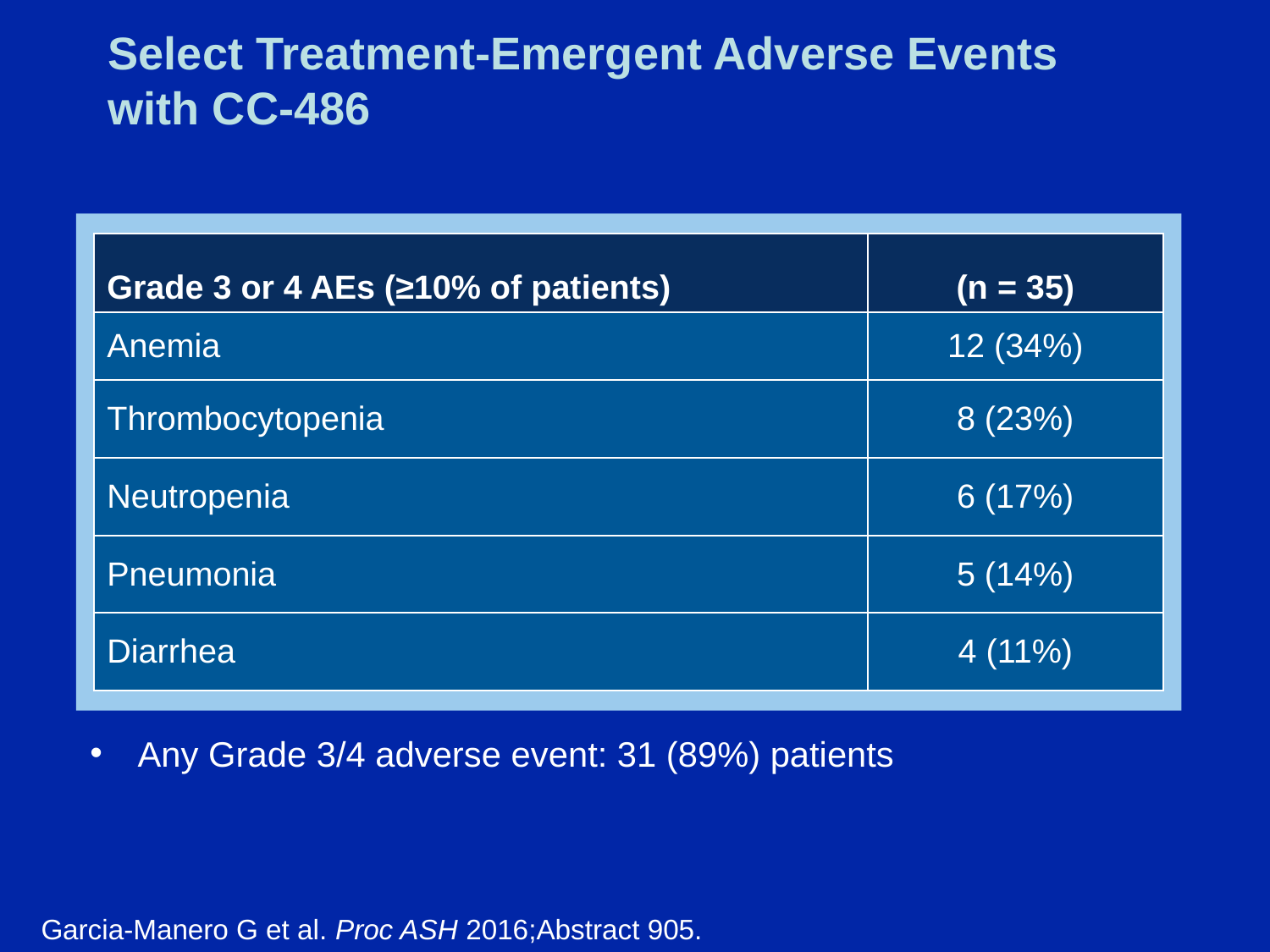

# Select Treatment-Emergent Adverse Events with CC-486

| Grade 3 or 4 AEs (≥10% of patients) | (n = 35) |
| --- | --- |
| Anemia | 12 (34%) |
| Thrombocytopenia | 8 (23%) |
| Neutropenia | 6 (17%) |
| Pneumonia | 5 (14%) |
| Diarrhea | 4 (11%) |
Any Grade 3/4 adverse event: 31 (89%) patients
Garcia-Manero G et al. Proc ASH 2016;Abstract 905.